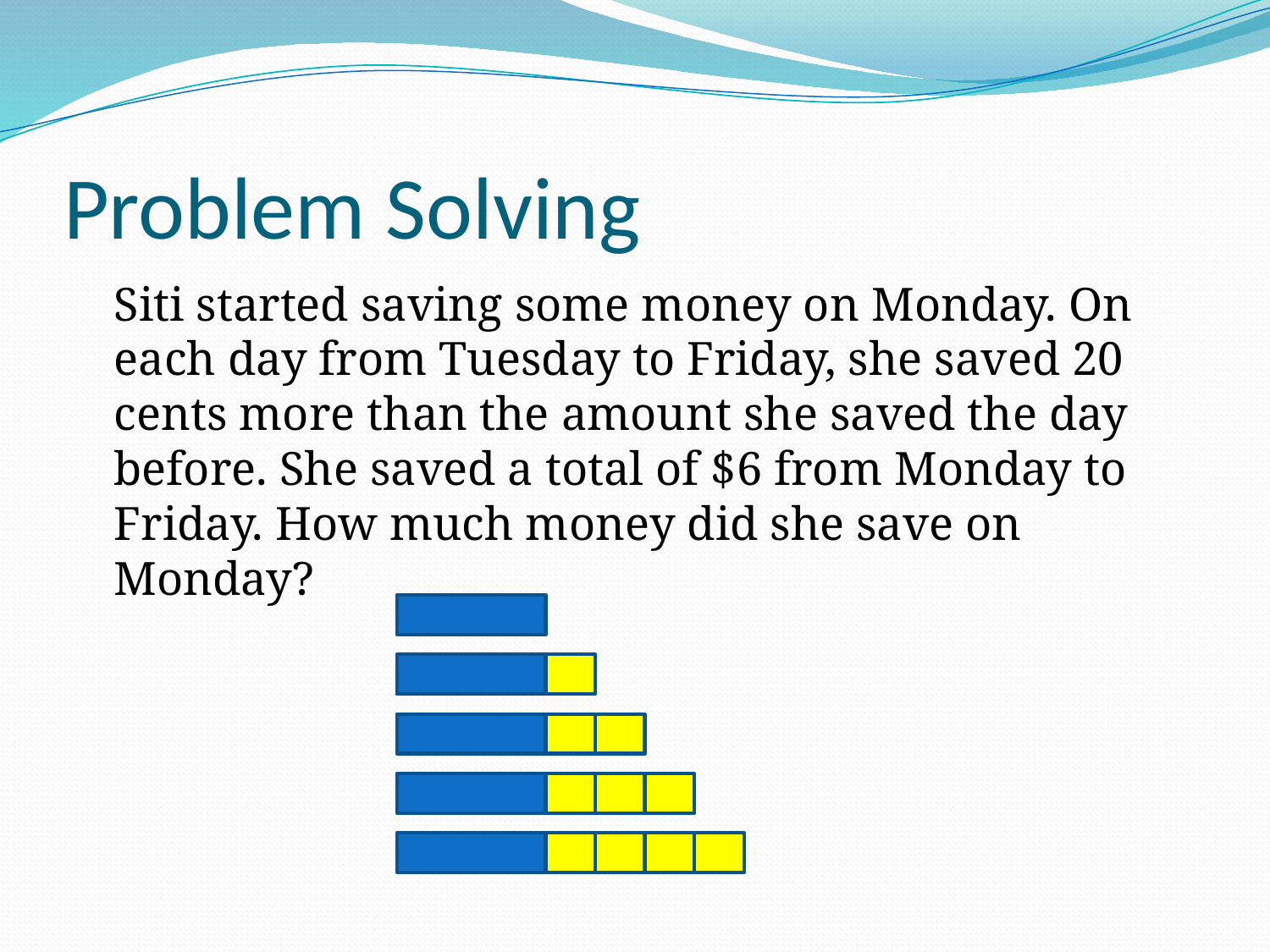

# Problem Solving
	Siti started saving some money on Monday. On each day from Tuesday to Friday, she saved 20 cents more than the amount she saved the day before. She saved a total of $6 from Monday to Friday. How much money did she save on Monday?